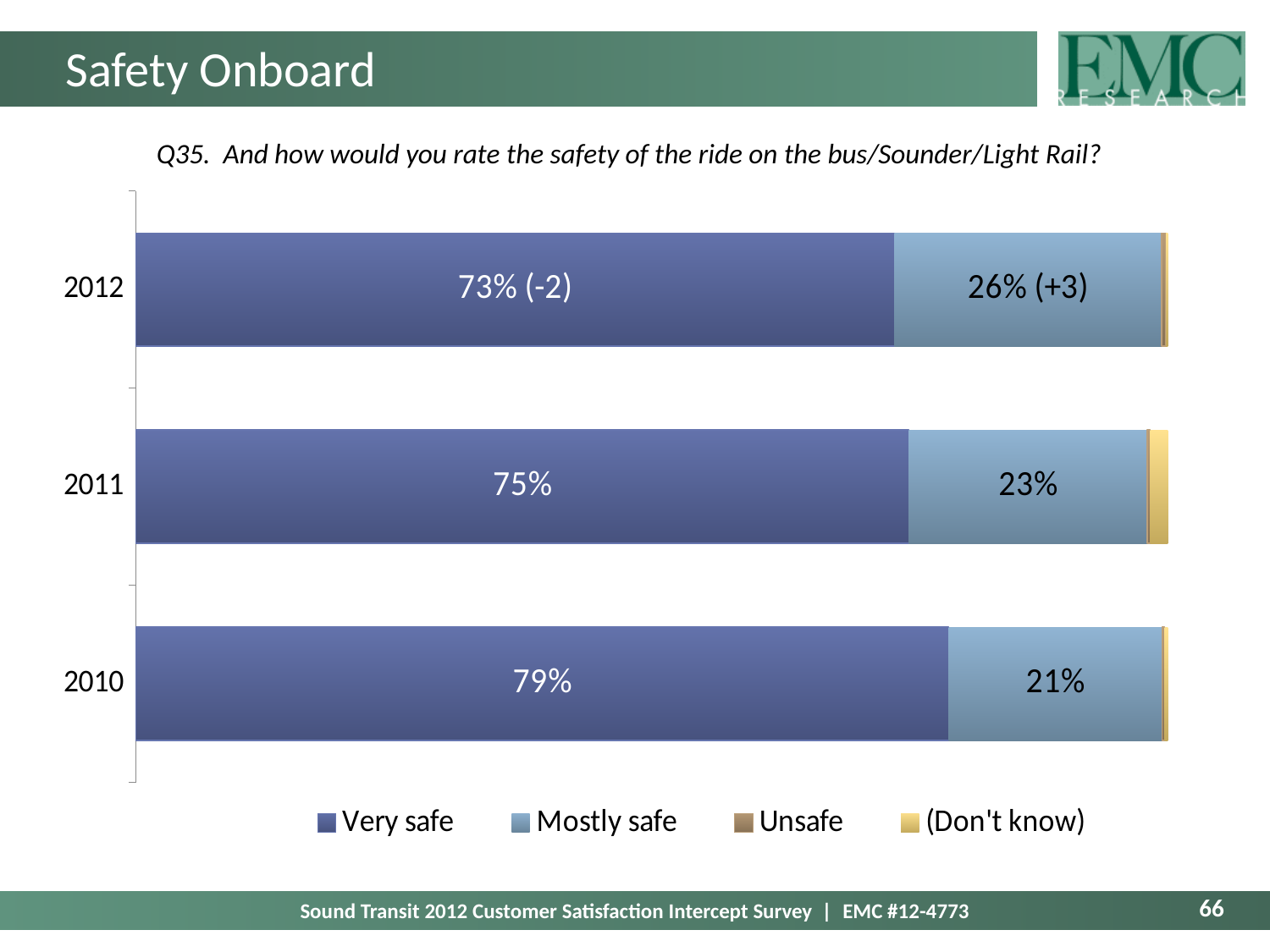

# Safety Onboard
Q35.  And how would you rate the safety of the ride on the bus/Sounder/Light Rail?

### Chart

| Category | Very safe | Mostly safe | Unsafe | (Don't know) |
|---|---|---|---|---|
| 2012 | 0.7349492028606754 | 0.2589346422266552 | 0.004267743713548193 | 0.001848411199116561 |
| 2011 | 0.7489856338281089 | 0.23113085929171698 | 0.0027994760174614376 | 0.01708402201303063 |
| 2010 | 0.7876745732582168 | 0.2065514677159843 | 0.0026629684891147044 | 0.003110905305607069 |